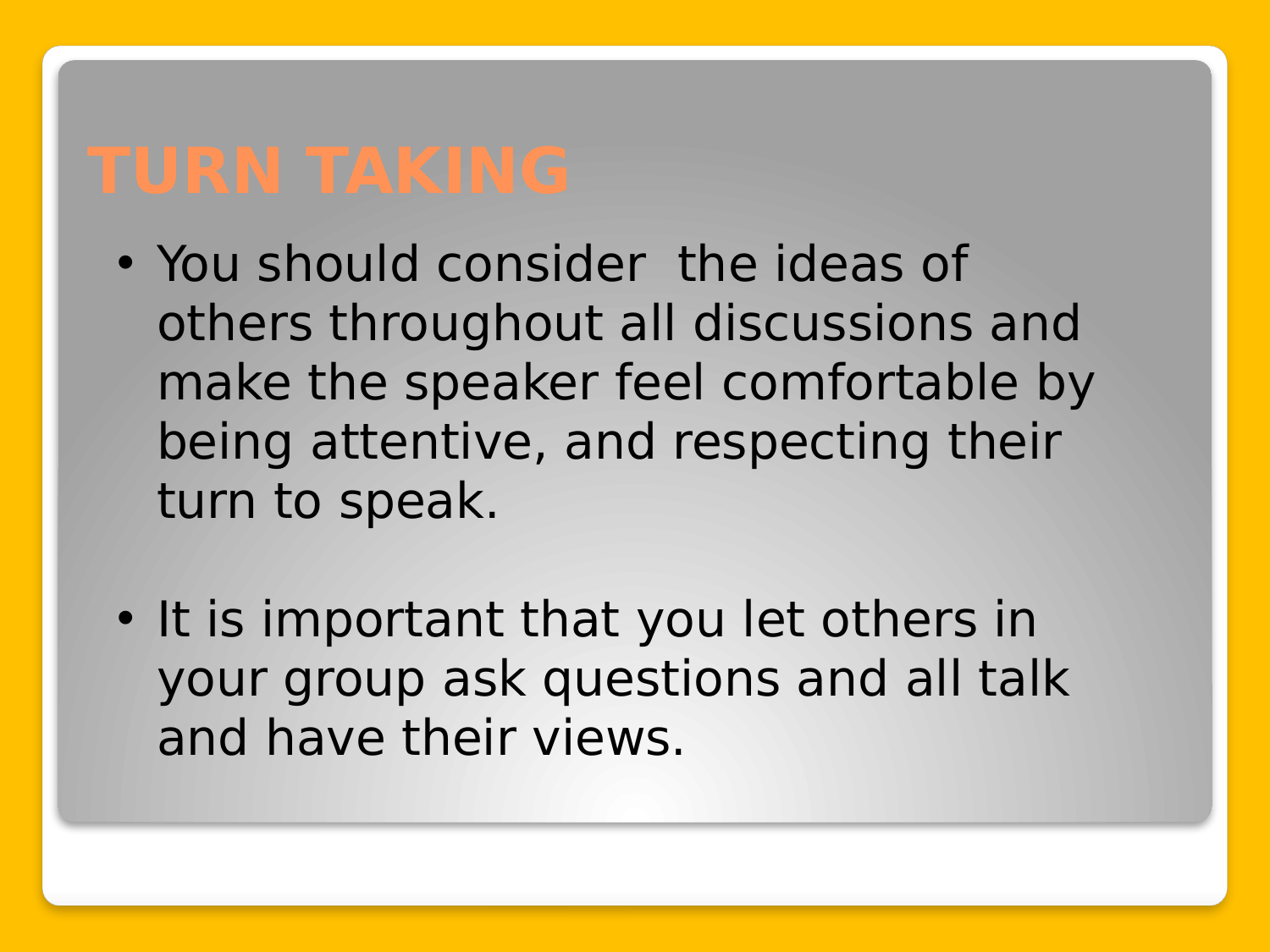

# TURN TAKING
You should consider  the ideas of others throughout all discussions and make the speaker feel comfortable by being attentive, and respecting their turn to speak.

It is important that you let others in your group ask questions and all talk and have their views.